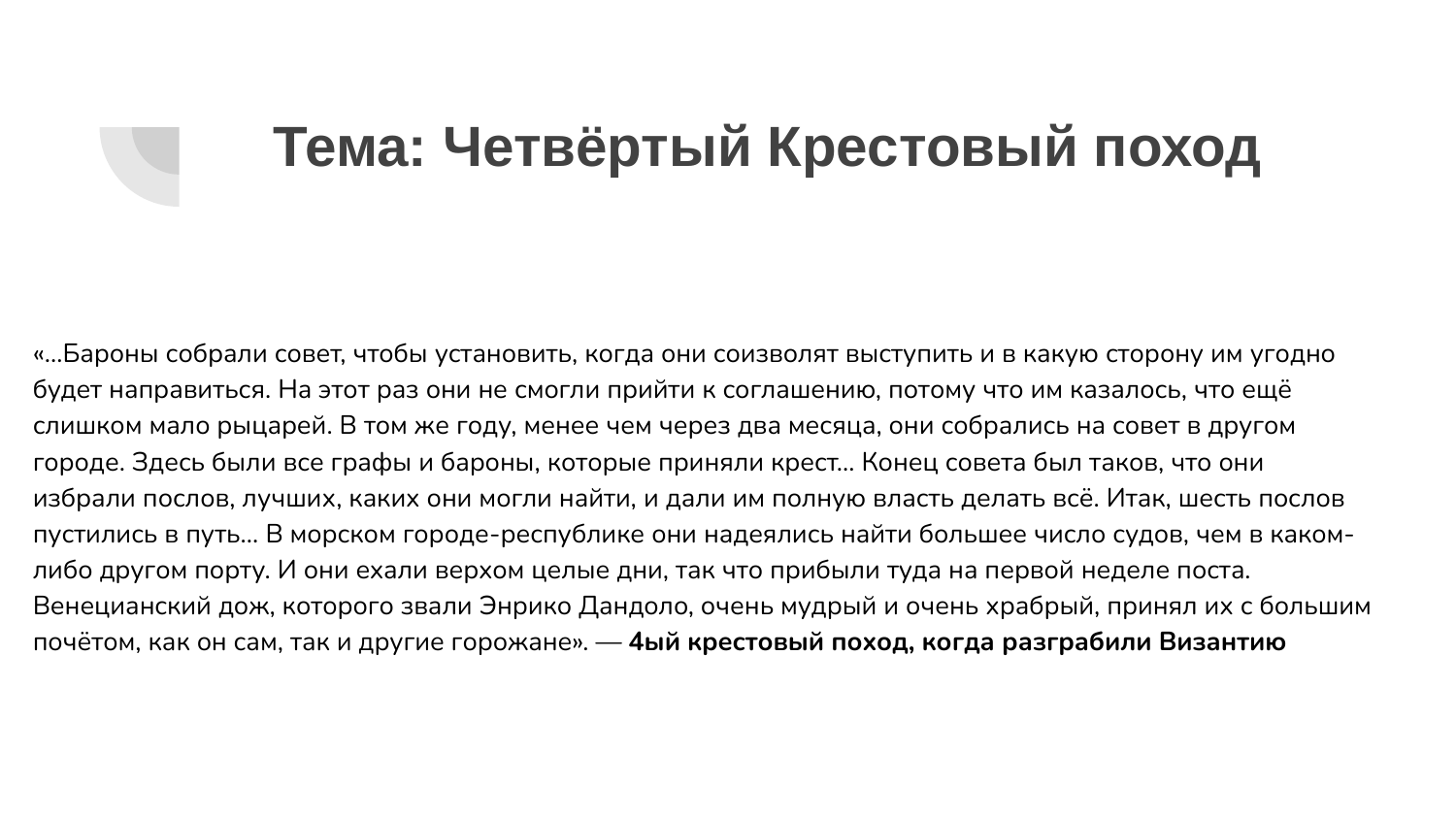

# Тема: Четвёртый Крестовый поход
«...Бароны собрали совет, чтобы установить, когда они соизволят выступить и в какую сторону им угодно будет направиться. На этот раз они не смогли прийти к соглашению, потому что им казалось, что ещё слишком мало рыцарей. В том же году, менее чем через два месяца, они собрались на совет в другом городе. Здесь были все графы и бароны, которые приняли крест... Конец совета был таков, что они избрали послов, лучших, каких они могли найти, и дали им полную власть делать всё. Итак, шесть послов пустились в путь... В морском городе-республике они надеялись найти большее число судов, чем в каком-либо другом порту. И они ехали верхом целые дни, так что прибыли туда на первой неделе поста. Венецианский дож, которого звали Энрико Дандоло, очень мудрый и очень храбрый, принял их с большим почётом, как он сам, так и другие горожане». — 4ый крестовый поход, когда разграбили Византию